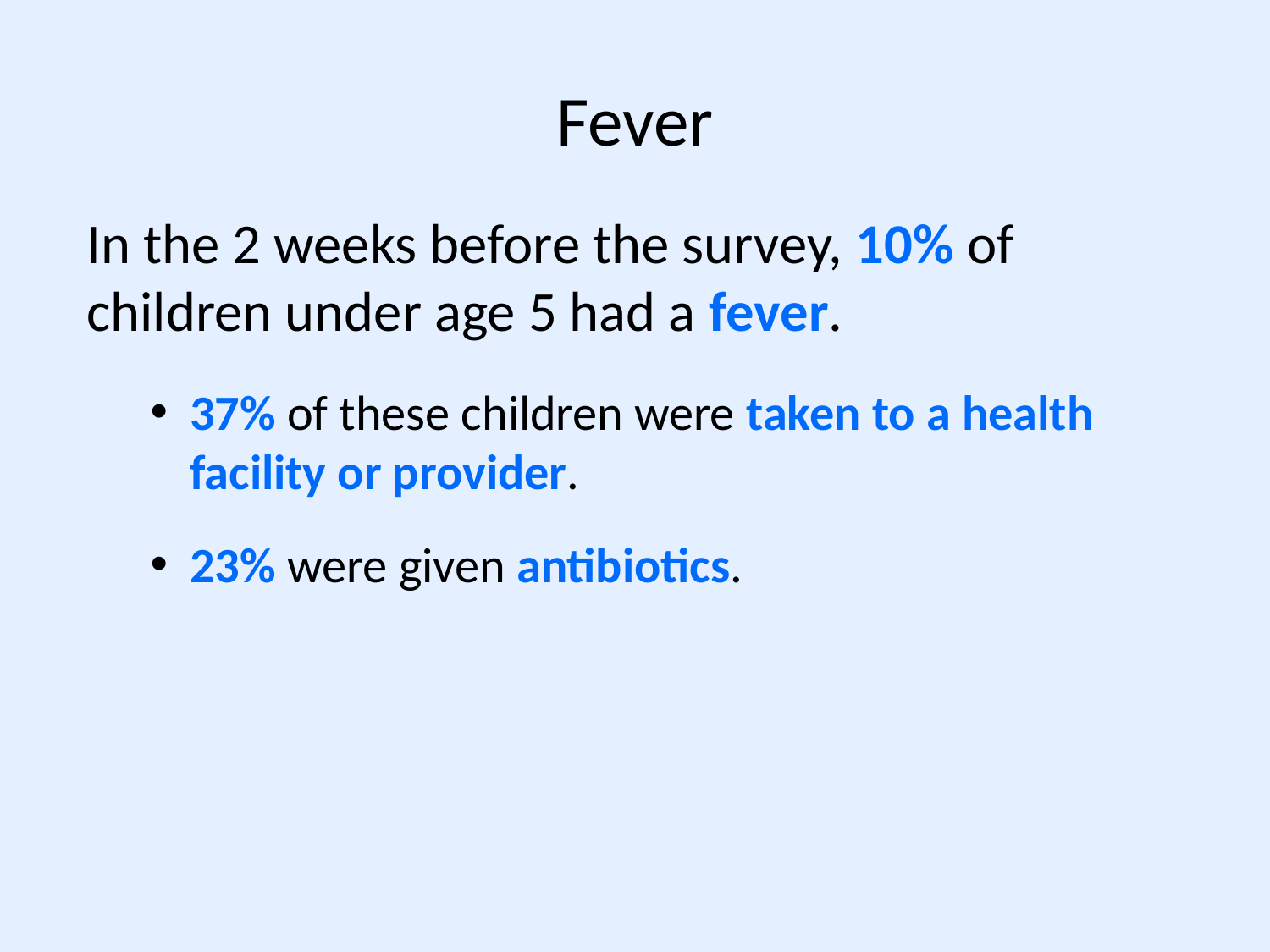

# Fever
In the 2 weeks before the survey, 10% of children under age 5 had a fever.
37% of these children were taken to a health facility or provider.
23% were given antibiotics.